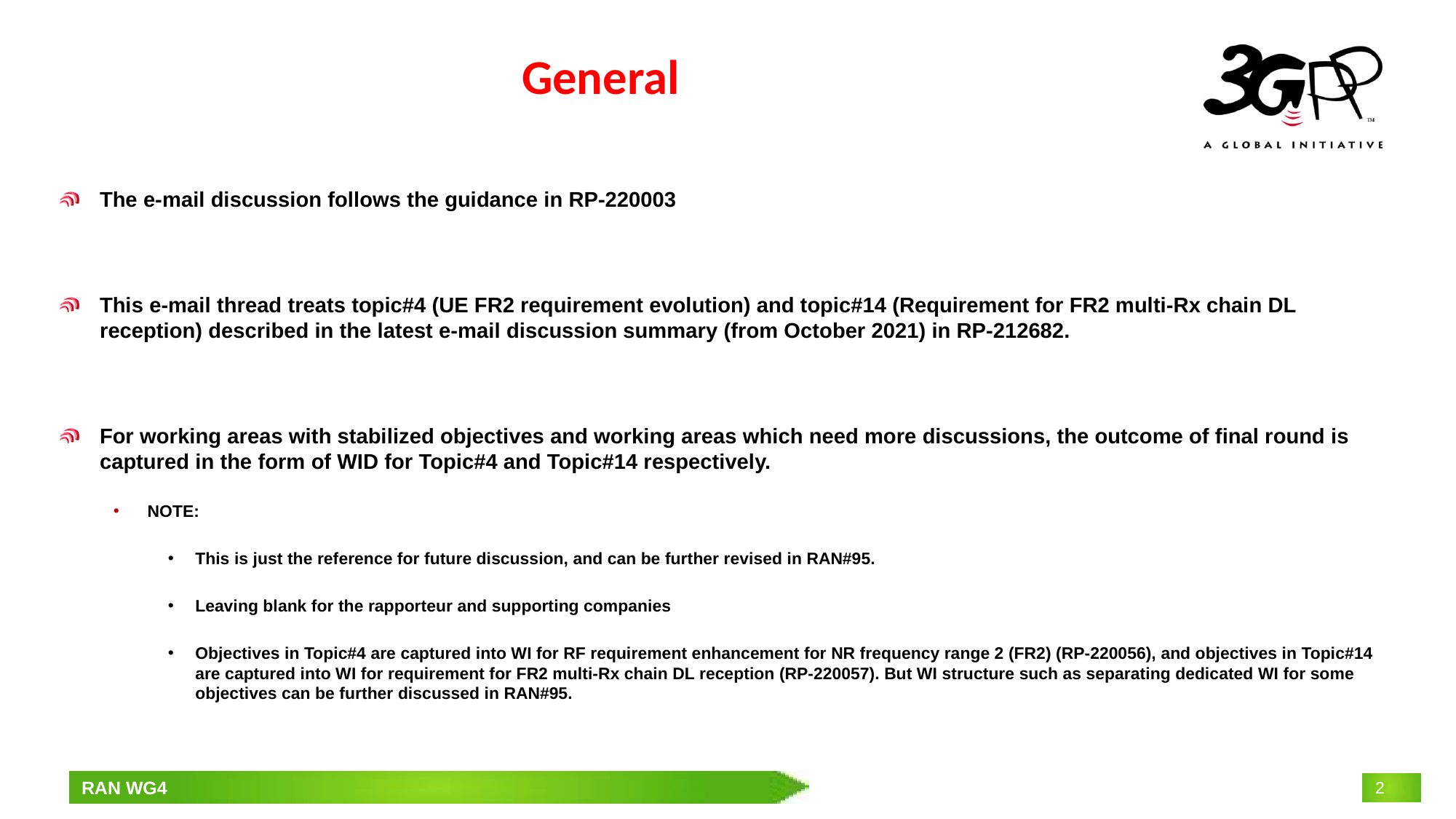

# General

The e-mail discussion follows the guidance in RP-220003

This e-mail thread treats topic#4 (UE FR2 requirement evolution) and topic#14 (Requirement for FR2 multi-Rx chain DL reception) described in the latest e-mail discussion summary (from October 2021) in RP-212682.

For working areas with stabilized objectives and working areas which need more discussions, the outcome of final round is captured in the form of WID for Topic#4 and Topic#14 respectively.
NOTE:
This is just the reference for future discussion, and can be further revised in RAN#95.
Leaving blank for the rapporteur and supporting companies
Objectives in Topic#4 are captured into WI for RF requirement enhancement for NR frequency range 2 (FR2) (RP-220056), and objectives in Topic#14 are captured into WI for requirement for FR2 multi-Rx chain DL reception (RP-220057). But WI structure such as separating dedicated WI for some objectives can be further discussed in RAN#95.